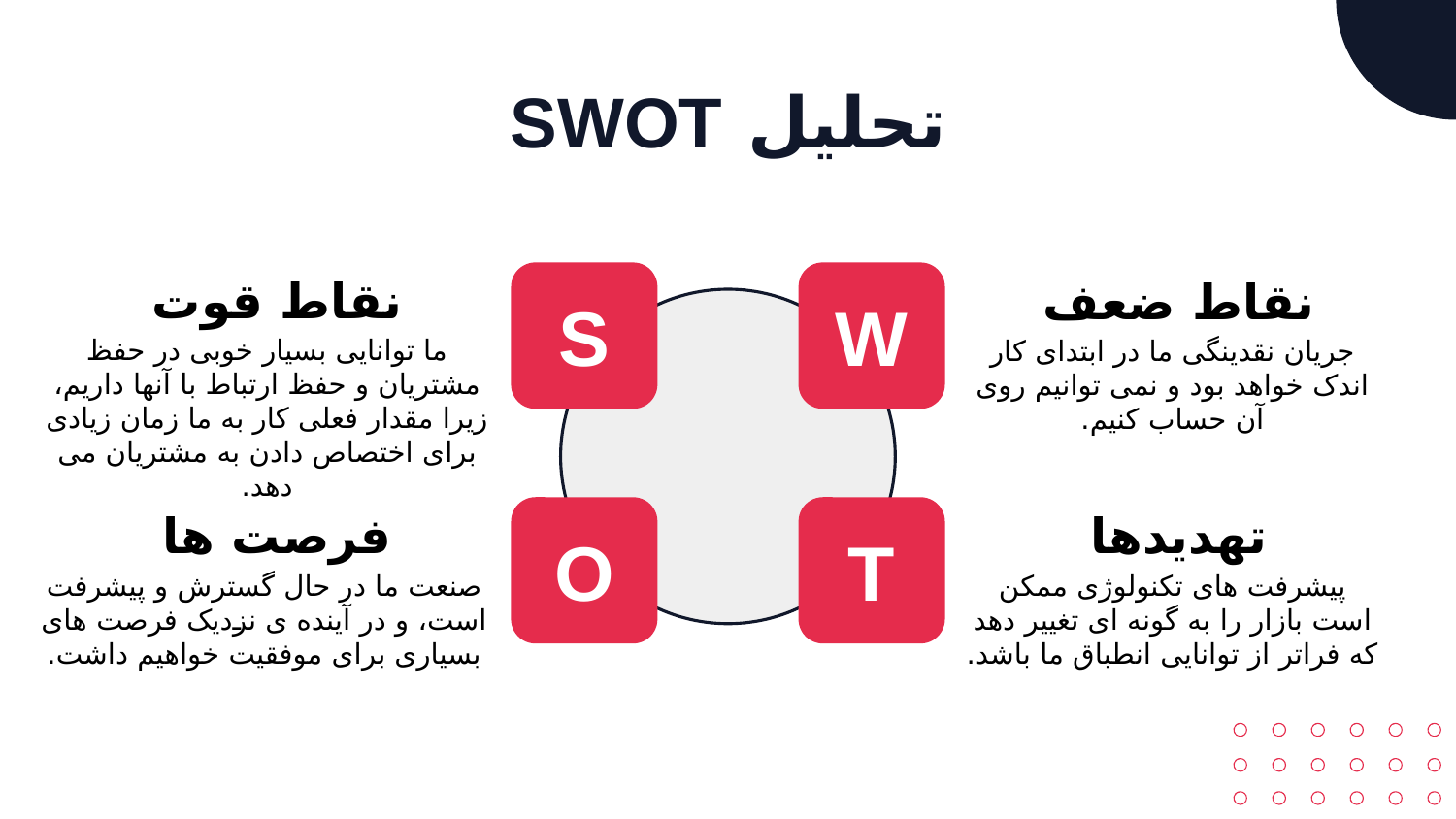

# تحلیل SWOT
نقاط قوت
نقاط ضعف

S

W
ما توانایی بسیار خوبی در حفظ مشتریان و حفظ ارتباط با آنها داریم، زیرا مقدار فعلی کار به ما زمان زیادی برای اختصاص دادن به مشتریان می دهد.
جریان نقدینگی ما در ابتدای کار اندک خواهد بود و نمی توانیم روی آن حساب کنیم.

تهدیدها
فرصت ها

O
T
پیشرفت های تکنولوژی ممکن است بازار را به گونه ای تغییر دهد که فراتر از توانایی انطباق ما باشد.
صنعت ما در حال گسترش و پیشرفت است، و در آینده ی نزدیک فرصت های بسیاری برای موفقیت خواهیم داشت.